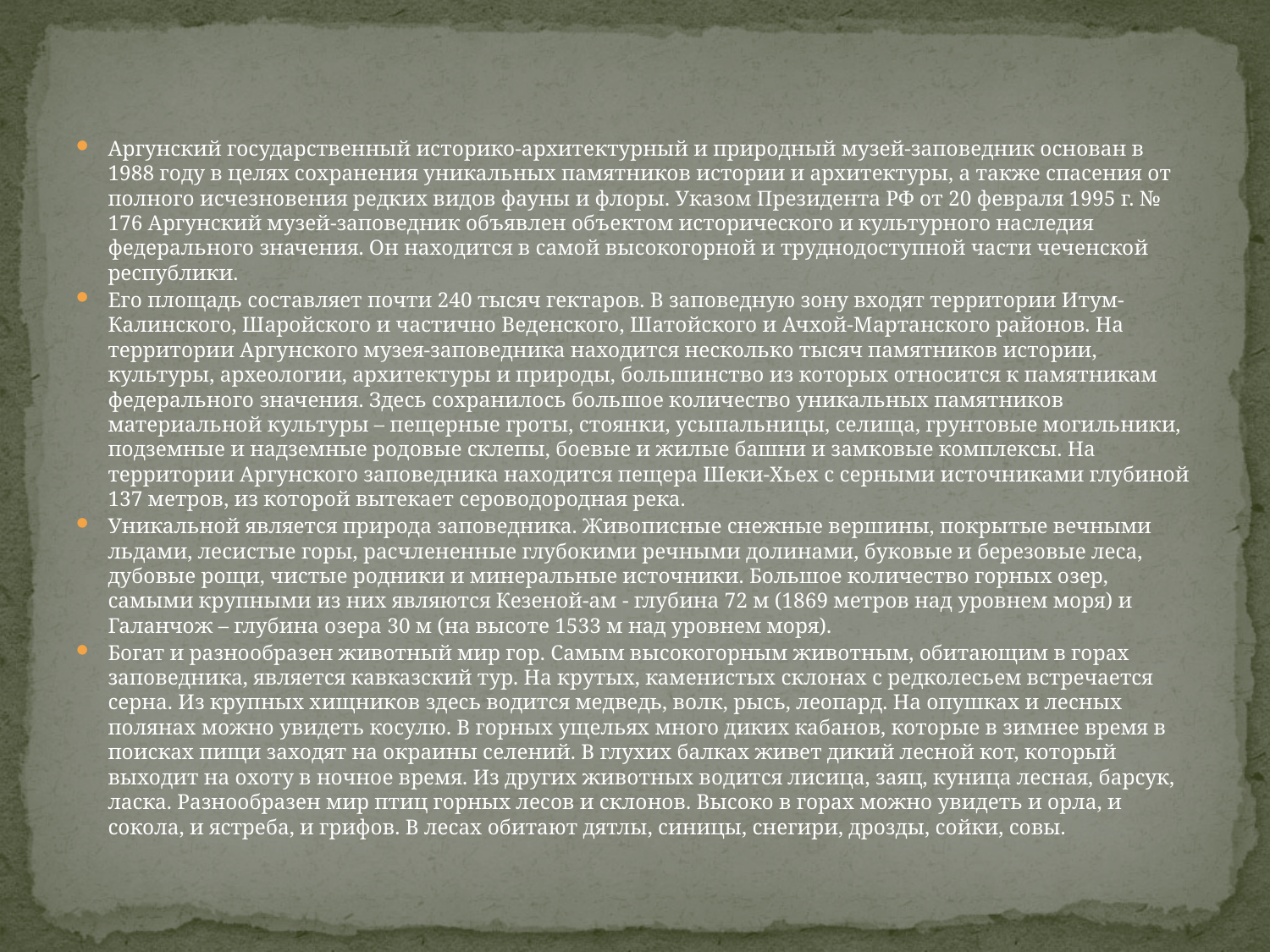

#
Аргунский государственный историко-архитектурный и природный музей-заповедник основан в 1988 году в целях сохранения уникальных памятников истории и архитектуры, а также спасения от полного исчезновения редких видов фауны и флоры. Указом Президента РФ от 20 февраля 1995 г. № 176 Аргунский музей-заповедник объявлен объектом исторического и культурного наследия федерального значения. Он находится в самой высокогорной и труднодоступной части чеченской республики.
Его площадь составляет почти 240 тысяч гектаров. В заповедную зону входят территории Итум-Калинского, Шаройского и частично Веденского, Шатойского и Ачхой-Мартанского районов. На территории Аргунского музея-заповедника находится несколько тысяч памятников истории, культуры, археологии, архитектуры и природы, большинство из которых относится к памятникам федерального значения. Здесь сохранилось большое количество уникальных памятников материальной культуры – пещерные гроты, стоянки, усыпальницы, селища, грунтовые могильники, подземные и надземные родовые склепы, боевые и жилые башни и замковые комплексы. На территории Аргунского заповедника находится пещера Шеки-Хьех с серными источниками глубиной 137 метров, из которой вытекает сероводородная река.
Уникальной является природа заповедника. Живописные снежные вершины, покрытые вечными льдами, лесистые горы, расчлененные глубокими речными долинами, буковые и березовые леса, дубовые рощи, чистые родники и минеральные источники. Большое количество горных озер, самыми крупными из них являются Кезеной-ам - глубина 72 м (1869 метров над уровнем моря) и Галанчож – глубина озера 30 м (на высоте 1533 м над уровнем моря).
Богат и разнообразен животный мир гор. Самым высокогорным животным, обитающим в горах заповедника, является кавказский тур. На крутых, каменистых склонах с редколесьем встречается серна. Из крупных хищников здесь водится медведь, волк, рысь, леопард. На опушках и лесных полянах можно увидеть косулю. В горных ущельях много диких кабанов, которые в зимнее время в поисках пищи заходят на окраины селений. В глухих балках живет дикий лесной кот, который выходит на охоту в ночное время. Из других животных водится лисица, заяц, куница лесная, барсук, ласка. Разнообразен мир птиц горных лесов и склонов. Высоко в горах можно увидеть и орла, и сокола, и ястреба, и грифов. В лесах обитают дятлы, синицы, снегири, дрозды, сойки, совы.